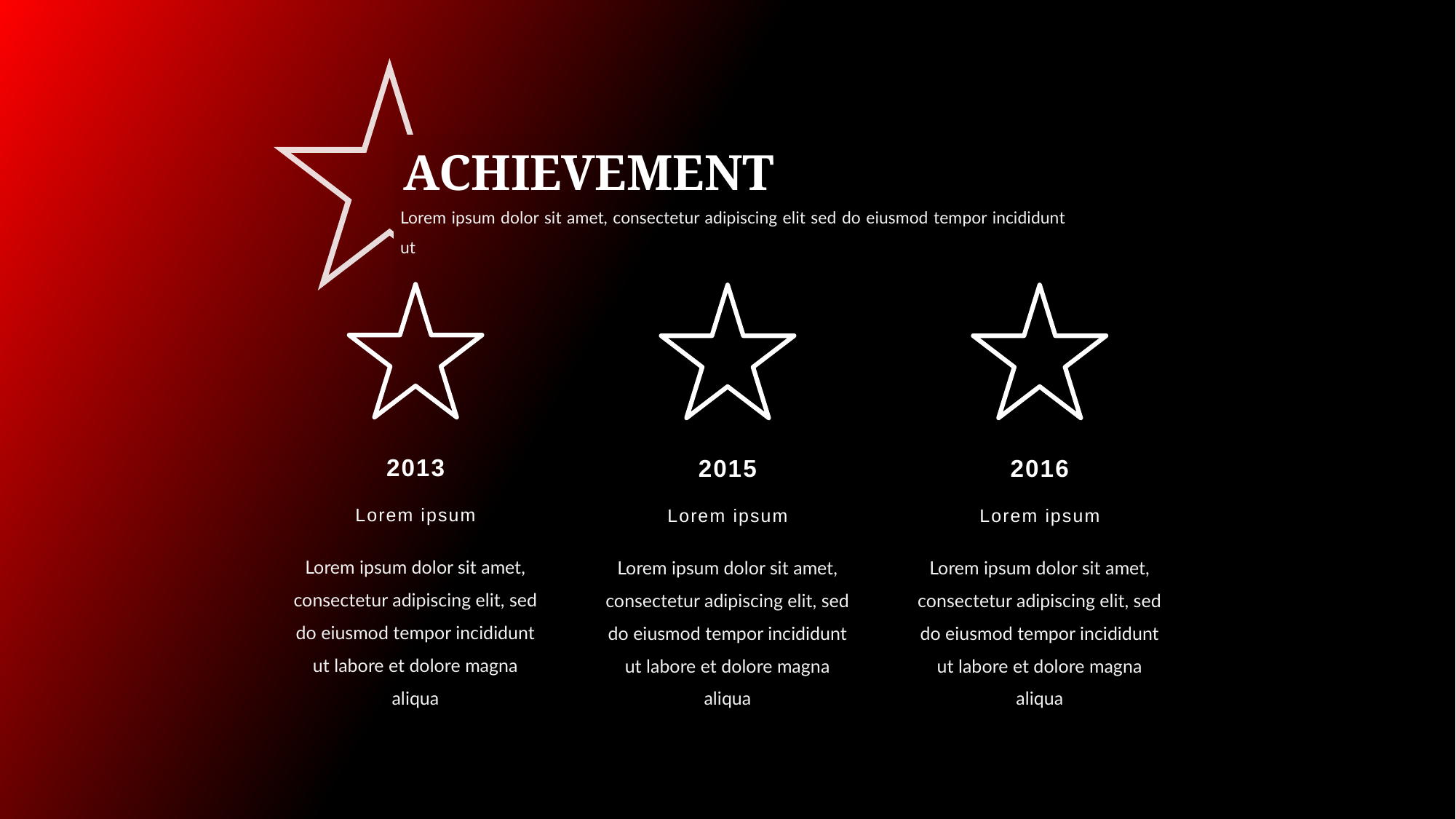

ACHIEVEMENT
Lorem ipsum dolor sit amet, consectetur adipiscing elit sed do eiusmod tempor incididunt ut

2013
2015
2016
Lorem ipsum
Lorem ipsum
Lorem ipsum
Lorem ipsum dolor sit amet, consectetur adipiscing elit, sed do eiusmod tempor incididunt ut labore et dolore magna aliqua
Lorem ipsum dolor sit amet, consectetur adipiscing elit, sed do eiusmod tempor incididunt ut labore et dolore magna aliqua
Lorem ipsum dolor sit amet, consectetur adipiscing elit, sed do eiusmod tempor incididunt ut labore et dolore magna aliqua